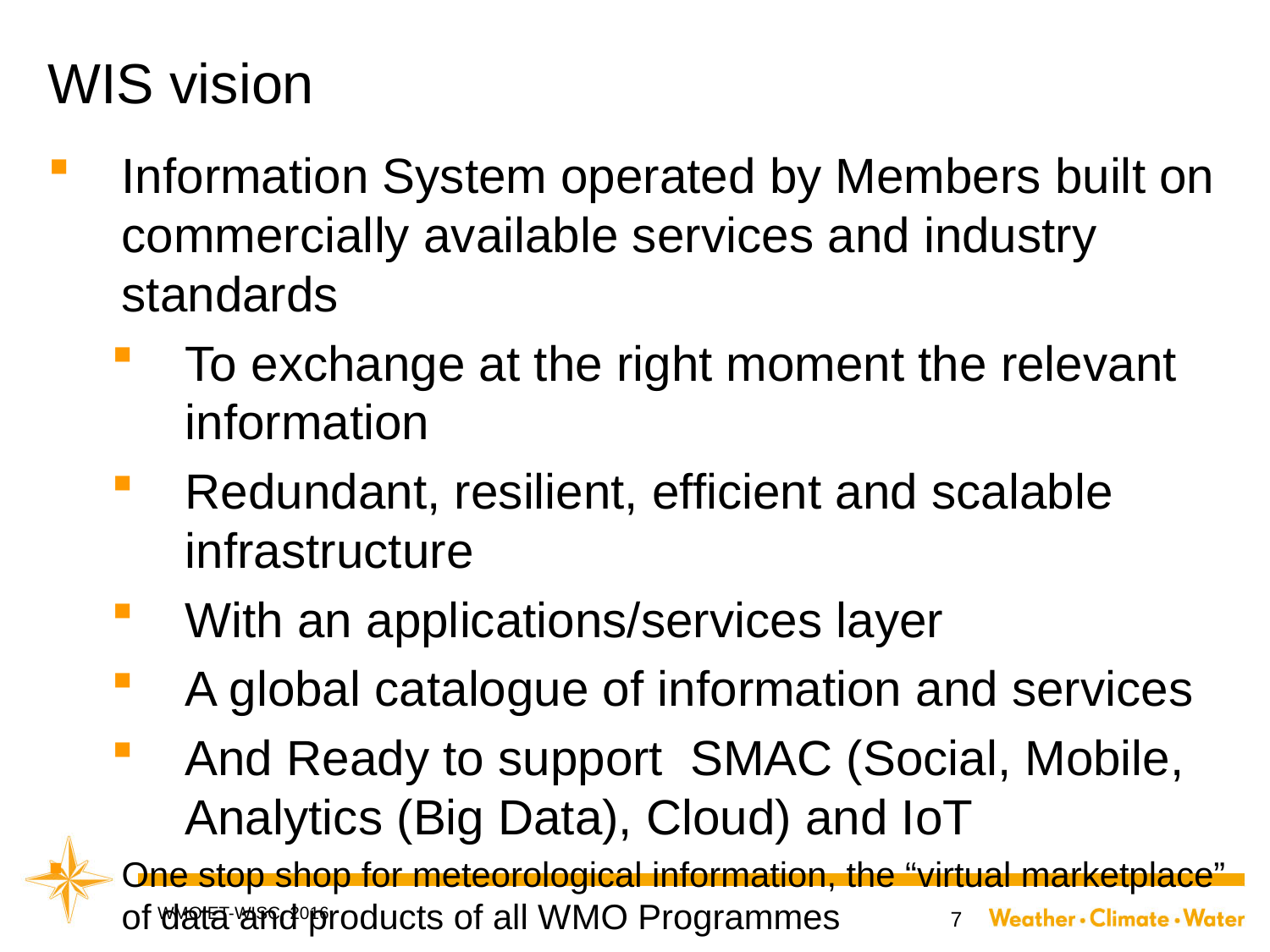

# WIS vision
Information System operated by Members built on commercially available services and industry standards
To exchange at the right moment the relevant information
Redundant, resilient, efficient and scalable infrastructure
With an applications/services layer
A global catalogue of information and services
And Ready to support  SMAC (Social, Mobile, Analytics (Big Data), Cloud) and IoT
One stop shop for meteorological information, the “virtual marketplace” of data and products of all WMO Programmes
“WMO members have the data and we offer through WIS an open eco-system with application and services”
Provide standard interfaces for data exchange and access
Provide seamless experience to users to access information and services in real time and from archive in order to develop new services and products

WMO.ET-WISC, 2016
7